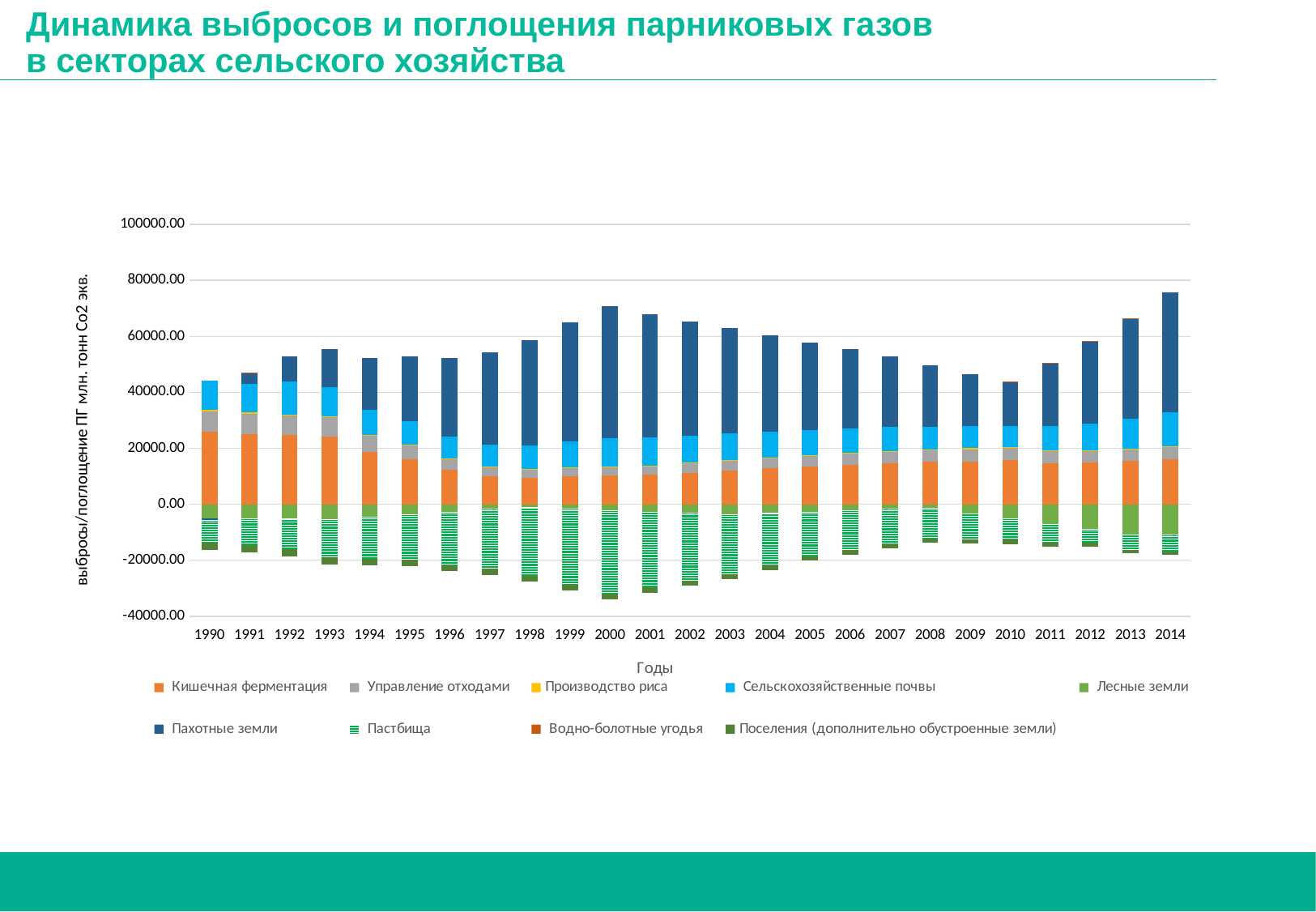

# Динамика выбросов и поглощения парниковых газов в секторах сельского хозяйства

### Chart:

| Category |  Кишечная ферментация |  Управление отходами | Производство риса |  Сельскохозяйственные почвы |  Лесные земли |  Пахотные земли |  Пастбища |  Водно-болотные угодья | Поселения (дополнительно обустроенные земли) |
|---|---|---|---|---|---|---|---|---|---|
| 1990 | 25804.25 | 7353.53 | 483.5 | 10611.78000596 | -4910.820133333345 | -817.6300000000008 | -7896.613333333341 | 4.253333333333353 | -2644.033333333353 |
| 1991 | 25125.75 | 7210.770000000001 | 464.0 | 10224.379999999948 | -5049.2087999999985 | 3989.333333333358 | -9568.613333333342 | 1.46666666666667 | -2577.3000000000025 |
| 1992 | 24663.0 | 7020.9 | 448.5 | 11800.8 | -5200.087799999999 | 8781.666666666642 | -10811.613333333344 | 0.0 | -2510.933333333353 |
| 1993 | 24093.5 | 6907.81 | 421.25 | 10352.52 | -5347.98126666669 | 13581.333333333345 | -13693.613333333346 | 1.1 | -2448.2333333333495 |
| 1994 | 18743.75 | 5700.52 | 397.75 | 9014.5 | -4509.4703999999965 | 18381.00000000002 | -14926.458666666646 | 0.0 | -2381.86666666666 |
| 1995 | 16141.0 | 4761.7300000000005 | 374.5 | 8272.48 | -3633.956200000004 | 23188.000000000022 | -16079.212666666686 | 0.0 | -2315.86666666666 |
| 1996 | 12315.0 | 3627.86 | 351.0 | 7983.42 | -2834.3560000000025 | 27987.666666666693 | -18900.334000000017 | 0.0 | -2249.86666666666 |
| 1997 | 10085.75 | 2950.7799999999997 | 327.5 | 8016.2 | -1630.7453333333349 | 32798.333333333365 | -21488.91933333328 | 0.0 | -2187.533333333352 |
| 1998 | 9524.75 | 2782.05 | 304.25 | 8327.311999999956 | -1145.5436000000009 | 37598.00000000004 | -24371.17666666665 | 0.0 | -2121.533333333352 |
| 1999 | 10113.0 | 2843.79 | 284.75 | 9337.531999999981 | -1635.1940666666678 | 42397.666666666584 | -27064.546000000024 | 0.0 | -2055.533333333352 |
| 2000 | 10285.5 | 2967.11 | 304.25 | 10018.76 | -2171.66226666666 | 47208.33333333338 | -29859.459333333296 | 0.0 | -1992.833333333329 |
| 2001 | 10526.75 | 3087.66 | 280.75 | 9884.66 | -2669.6663999999987 | 44044.000000000044 | -27022.650000000016 | 0.0 | -1937.833333333329 |
| 2002 | 11226.75 | 3297.48 | 265.25 | 9634.34 | -3009.320200000003 | 40879.666666666584 | -24217.095333333356 | 0.0 | -1886.5000000000018 |
| 2003 | 11977.0 | 3528.7 | 327.5 | 9410.84 | -3658.6830666666697 | 37719.00000000004 | -21279.91933333328 | 0.0 | -1834.8000000000018 |
| 2004 | 12801.75 | 3686.9900000000002 | 316.0 | 9103.9 | -3150.853533333357 | 34558.333333333365 | -18608.56333333335 | 0.0 | -1783.4666666666735 |
| 2005 | 13442.5 | 3826.17 | 335.5 | 8883.379999999941 | -2746.5789333333446 | 31401.333333333296 | -15776.340666666681 | 0.0 | -1735.4333333333348 |
| 2006 | 14107.5 | 4012.11 | 343.25 | 8737.359999999933 | -2248.2520666666687 | 28244.333333333296 | -14064.78533333334 | 0.0 | -1687.7666666666726 |
| 2007 | 14612.0 | 4138.64 | 343.25 | 8618.16 | -1658.0576000000017 | 25083.66666666669 | -12518.730666666677 | 0.0 | -1636.0666666666723 |
| 2008 | 15128.0 | 4255.71 | 296.5 | 8010.24 | -1334.8319333333304 | 21926.666666666686 | -10903.61800000001 | 0.0 | -1584.366666666671 |
| 2009 | 15336.25 | 4331.0 | 339.25 | 7980.44 | -3232.3306666666695 | 18403.00000000002 | -9277.133333333342 | 0.0 | -1532.666666666668 |
| 2010 | 15659.75 | 4418.0 | 366.5 | 7506.620000000004 | -5109.7833999999975 | 15616.333333333347 | -7626.125333333343 | 314.6000000000003 | -1480.9666666666733 |
| 2011 | 14766.0 | 4154.17 | 362.75 | 8704.58 | -7008.47913333334 | 22432.666666666686 | -6669.58533333334 | 114.10666666666677 | -1429.2666666666723 |
| 2012 | 14931.25 | 4097.72 | 362.75 | 9544.94 | -8892.673466666674 | 29252.666666666693 | -4975.9240000000045 | 46.64000000000004 | -1377.566666666672 |
| 2013 | 15423.0 | 4165.59 | 351.0 | 10522.38 | -10795.879733333311 | 36069.00000000004 | -5469.79466666669 | 11.88000000000002 | -1325.866666666671 |
| 2014 | 16081.75 | 4279.929999999999 | 370.5 | 12006.42 | -10835.415066666665 | 42885.33333333337 | -6051.102666666706 | 0.0 | -1302.7666666666723 |

12